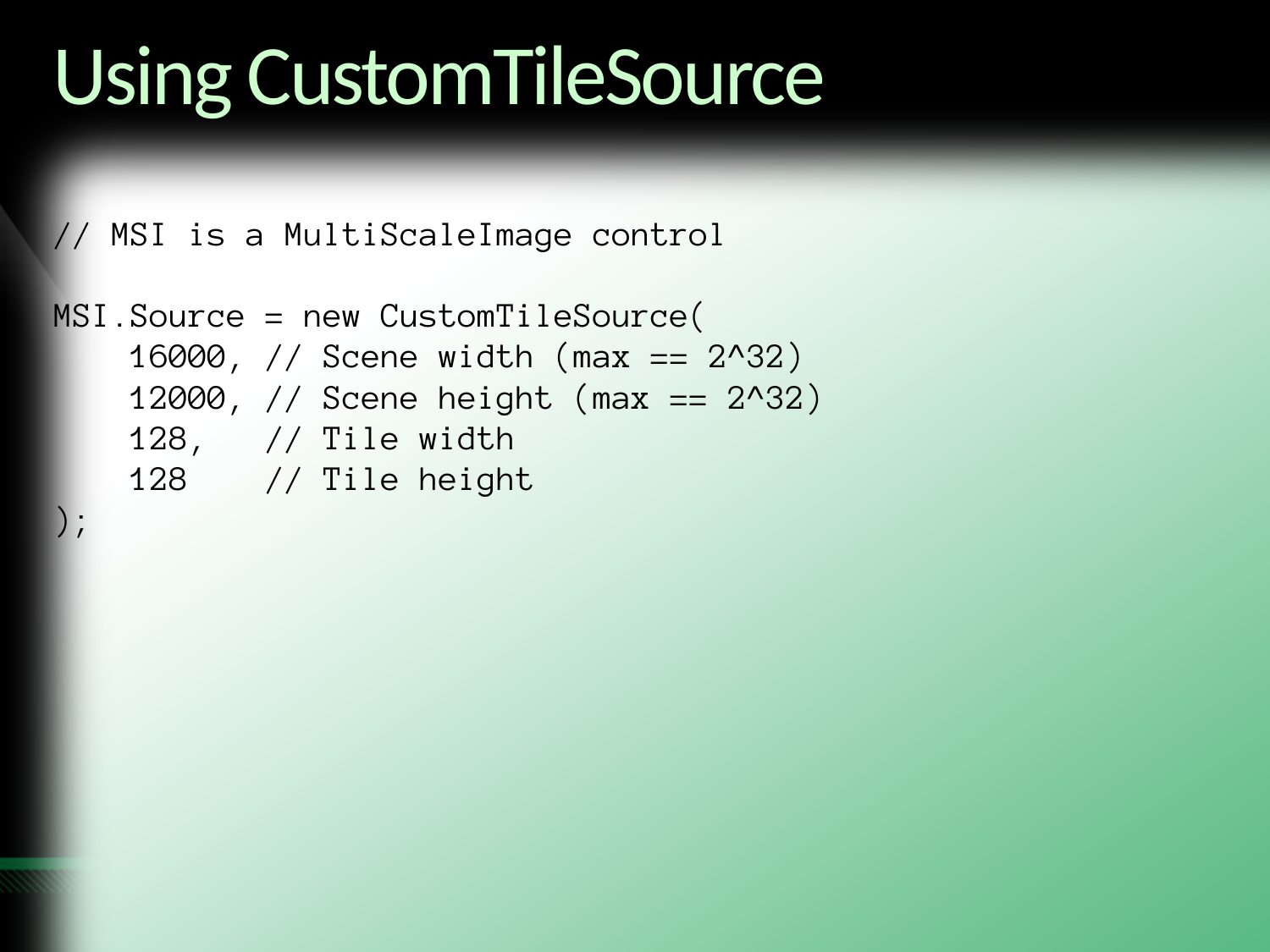

# Using CustomTileSource
// MSI is a MultiScaleImage control

MSI.Source = new CustomTileSource(
    16000, // Scene width (max == 2^32)
    12000, // Scene height (max == 2^32)
    128,   // Tile width
    128    // Tile height
);